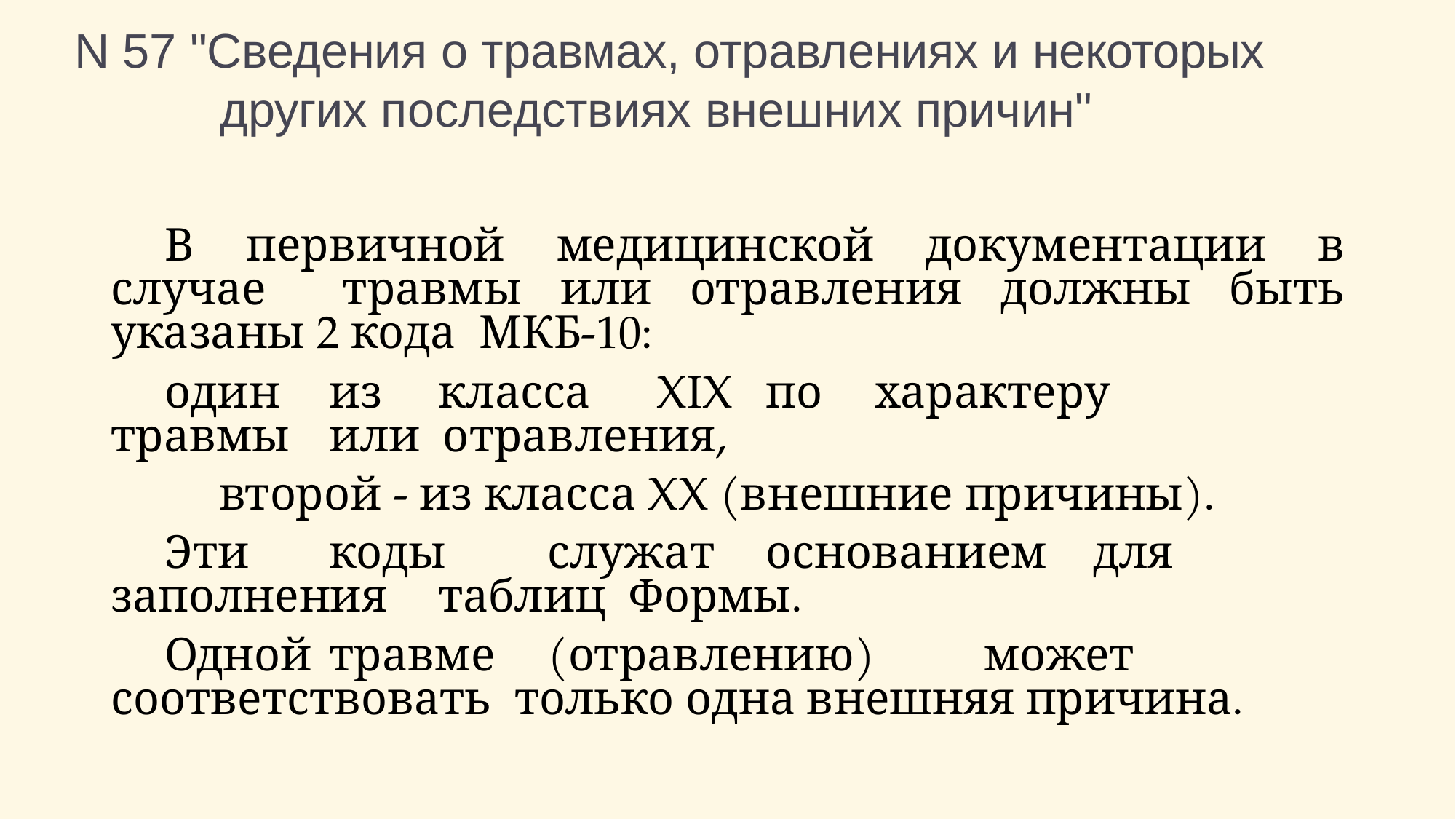

# N 57 "Сведения о травмах, отравлениях и некоторых  других последствиях внешних причин"
В первичной медицинской документации в случае  травмы или отравления должны быть указаны 2 кода  МКБ-10:
один	из	класса	XIX	по	характеру	травмы	или  отравления,
второй - из класса XX (внешние причины).
Эти	коды	служат	основанием	для	заполнения	таблиц  Формы.
Одной	травме	(отравлению)	может	соответствовать  только одна внешняя причина.